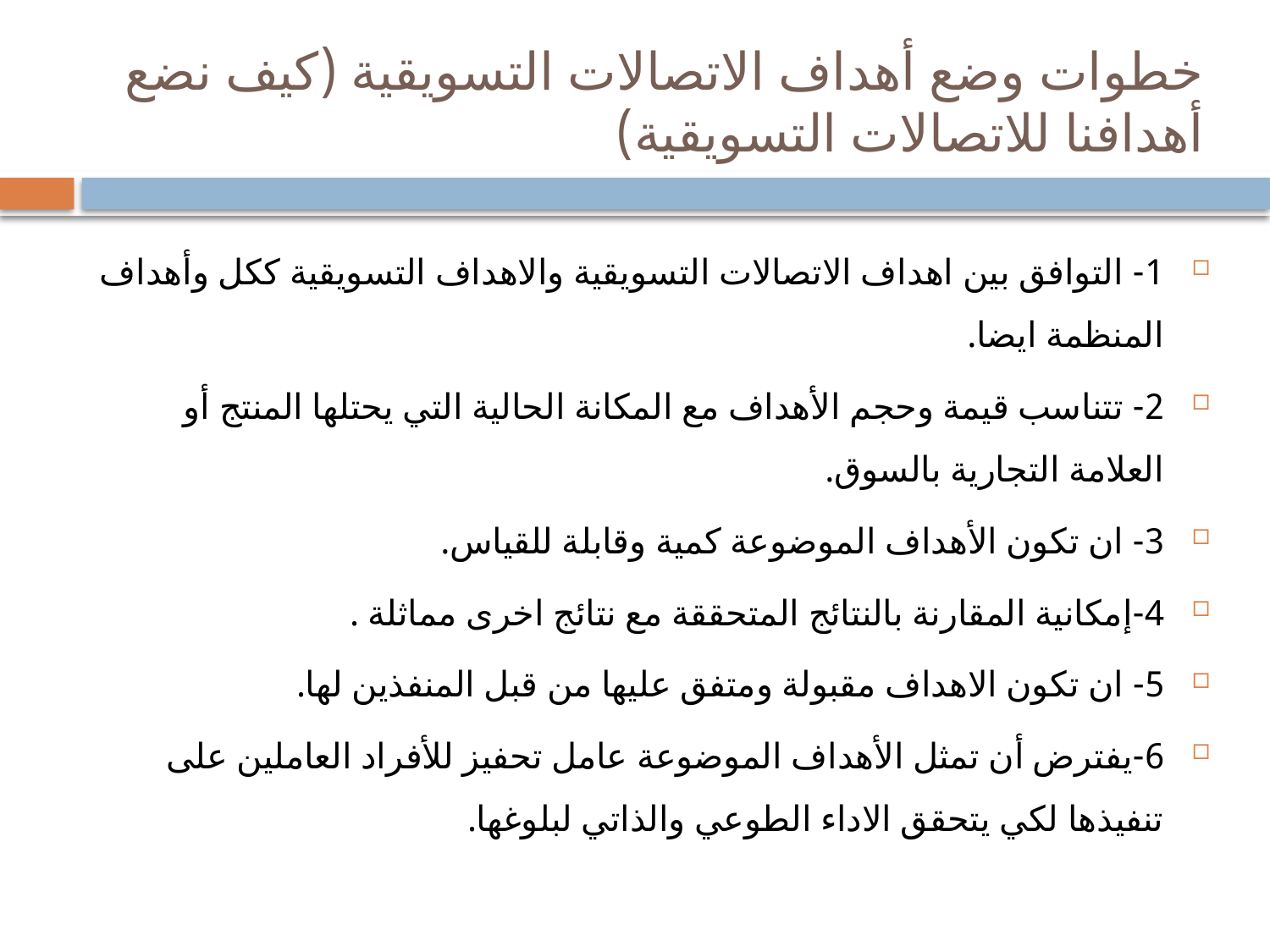

# خطوات وضع أهداف الاتصالات التسويقية (كيف نضع أهدافنا للاتصالات التسويقية)
1- التوافق بين اهداف الاتصالات التسويقية والاهداف التسويقية ككل وأهداف المنظمة ايضا.
2- تتناسب قيمة وحجم الأهداف مع المكانة الحالية التي يحتلها المنتج أو العلامة التجارية بالسوق.
3- ان تكون الأهداف الموضوعة كمية وقابلة للقياس.
4-إمكانية المقارنة بالنتائج المتحققة مع نتائج اخرى مماثلة .
5- ان تكون الاهداف مقبولة ومتفق عليها من قبل المنفذين لها.
6-يفترض أن تمثل الأهداف الموضوعة عامل تحفيز للأفراد العاملين على تنفيذها لكي يتحقق الاداء الطوعي والذاتي لبلوغها.